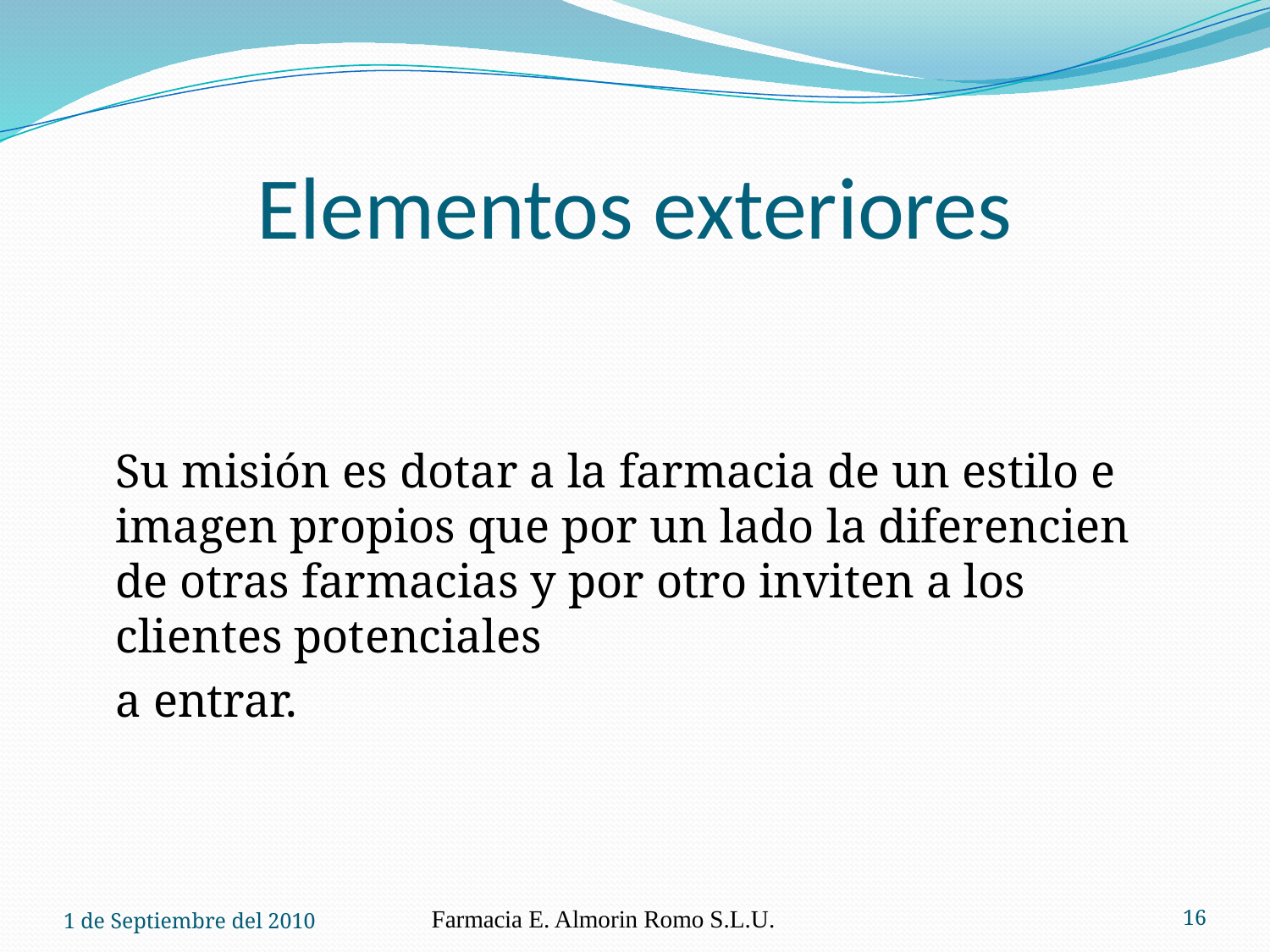

# Elementos exteriores
	Su misión es dotar a la farmacia de un estilo e imagen propios que por un lado la diferencien de otras farmacias y por otro inviten a los clientes potenciales
	a entrar.
1 de Septiembre del 2010
Farmacia E. Almorin Romo S.L.U.
16